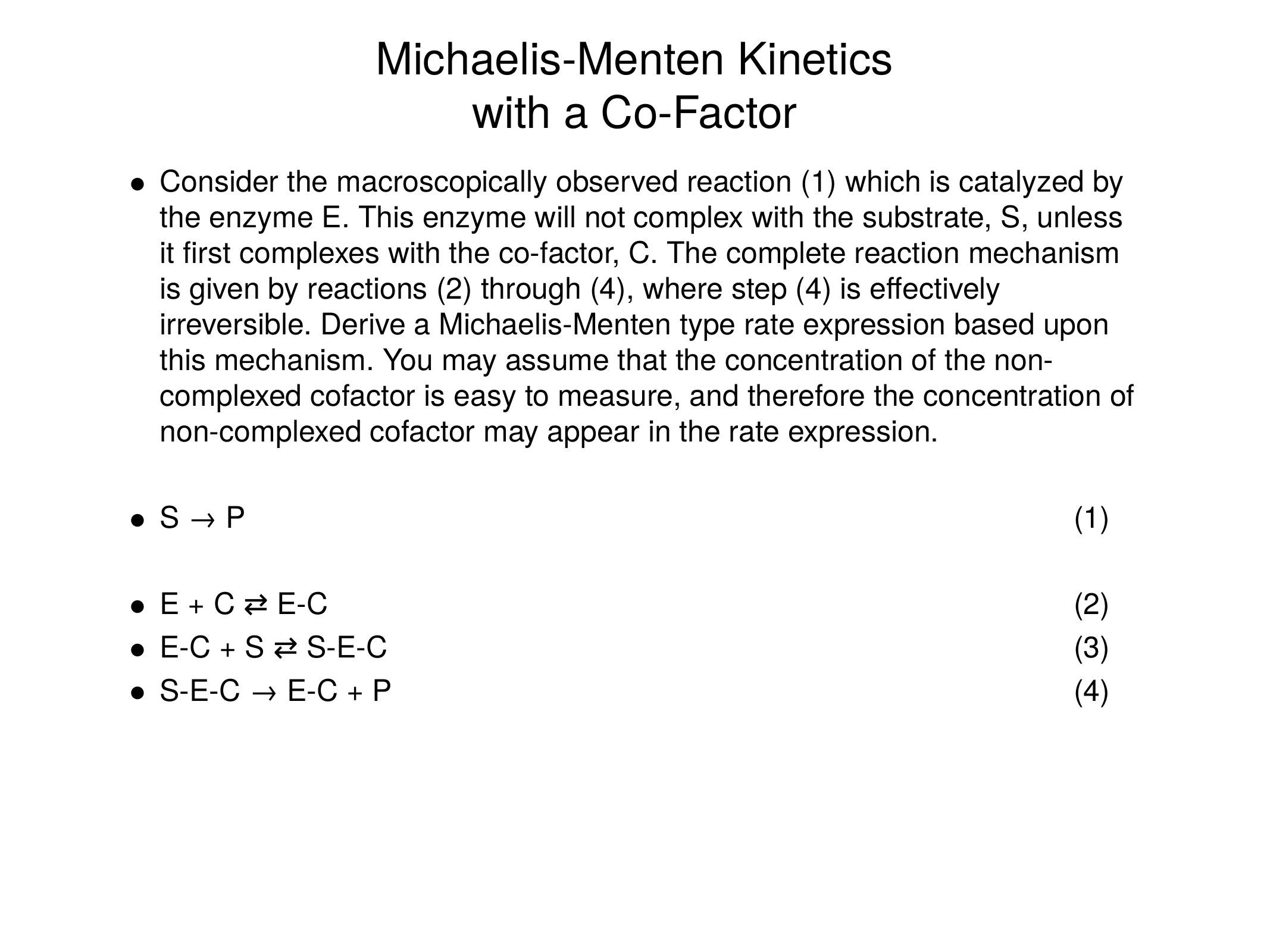

# Michaelis-Menten Kinetics with a Co-Factor
Consider the macroscopically observed reaction (1) which is catalyzed by the enzyme E. This enzyme will not complex with the substrate, S, unless it first complexes with the co-factor, C. The complete reaction mechanism is given by reactions (2) through (4), where step (4) is effectively irreversible. Derive a Michaelis-Menten type rate expression based upon this mechanism. You may assume that the concentration of the non-complexed cofactor is easy to measure, and therefore the concentration of non-complexed cofactor may appear in the rate expression.

S → P	(1)

E + C ⇄ E-C	(2)
E-C + S ⇄ S-E-C	(3)
S-E-C → E-C + P	(4)